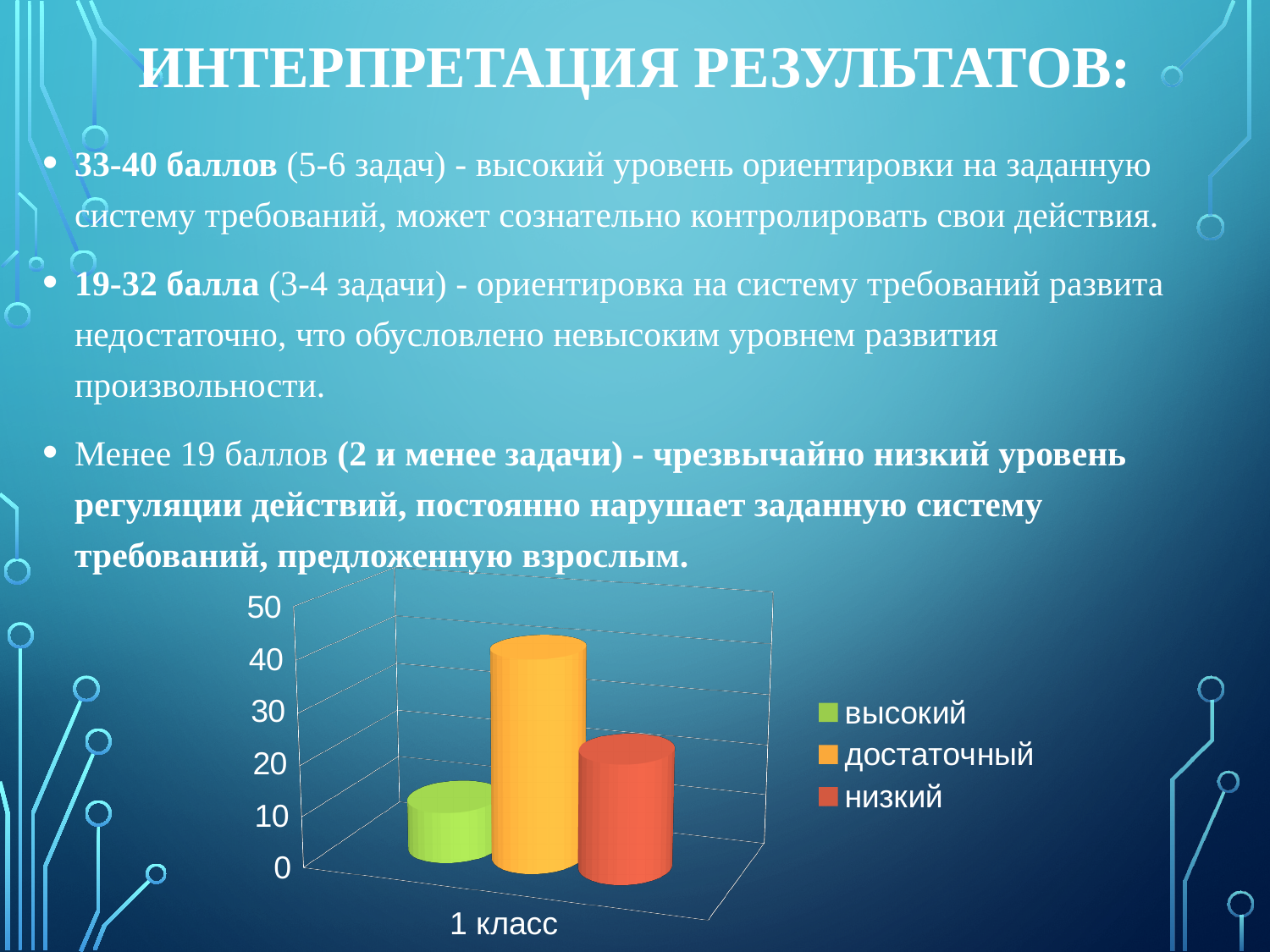

# Интерпретация результатов:
33-40 баллов (5-6 задач) - высокий уровень ориентировки на заданную систему требований, может сознательно контролировать свои действия.
19-32 балла (3-4 задачи) - ориентировка на систему требований развита недостаточно, что обусловлено невысоким уровнем развития произвольности.
Менее 19 баллов (2 и менее задачи) - чрезвычайно низкий уровень регуляции действий, постоянно нарушает заданную систему требований, предложенную взрослым.

[unsupported chart]